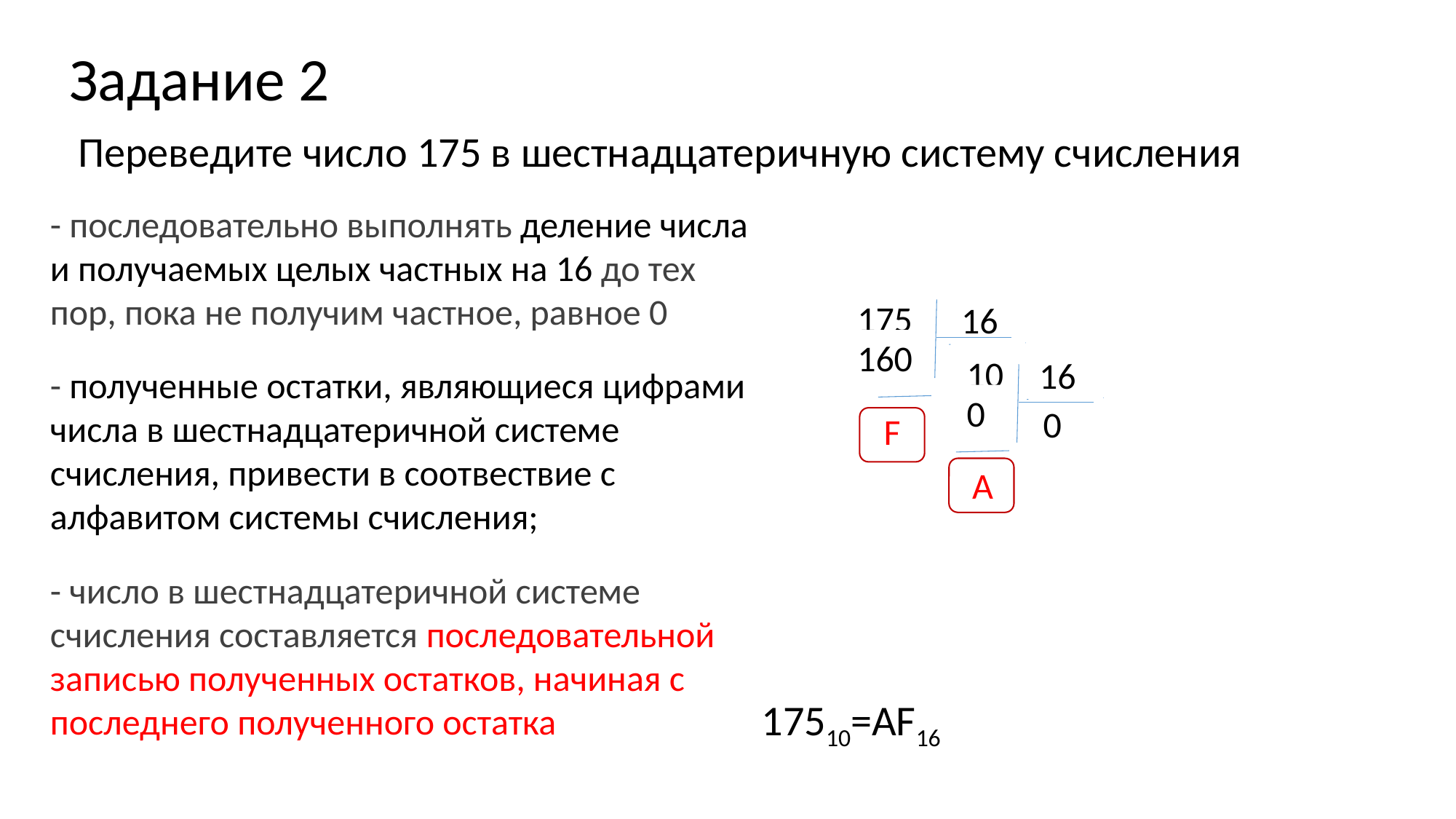

# Задание 2
Переведите число 175 в шестнадцатеричную систему счисления
- последовательно выполнять деление числа и получаемых целых частных на 16 до тех пор, пока не получим частное, равное 0
- полученные остатки, являющиеся цифрами числа в шестнадцатеричной системе счисления, привести в соотвествие с алфавитом системы счисления;
- число в шестнадцатеричной системе счисления составляется последовательной записью полученных остатков, начиная с последнего полученного остатка
175
16
160
21
F
10
16
0
0
А

17510=AF16